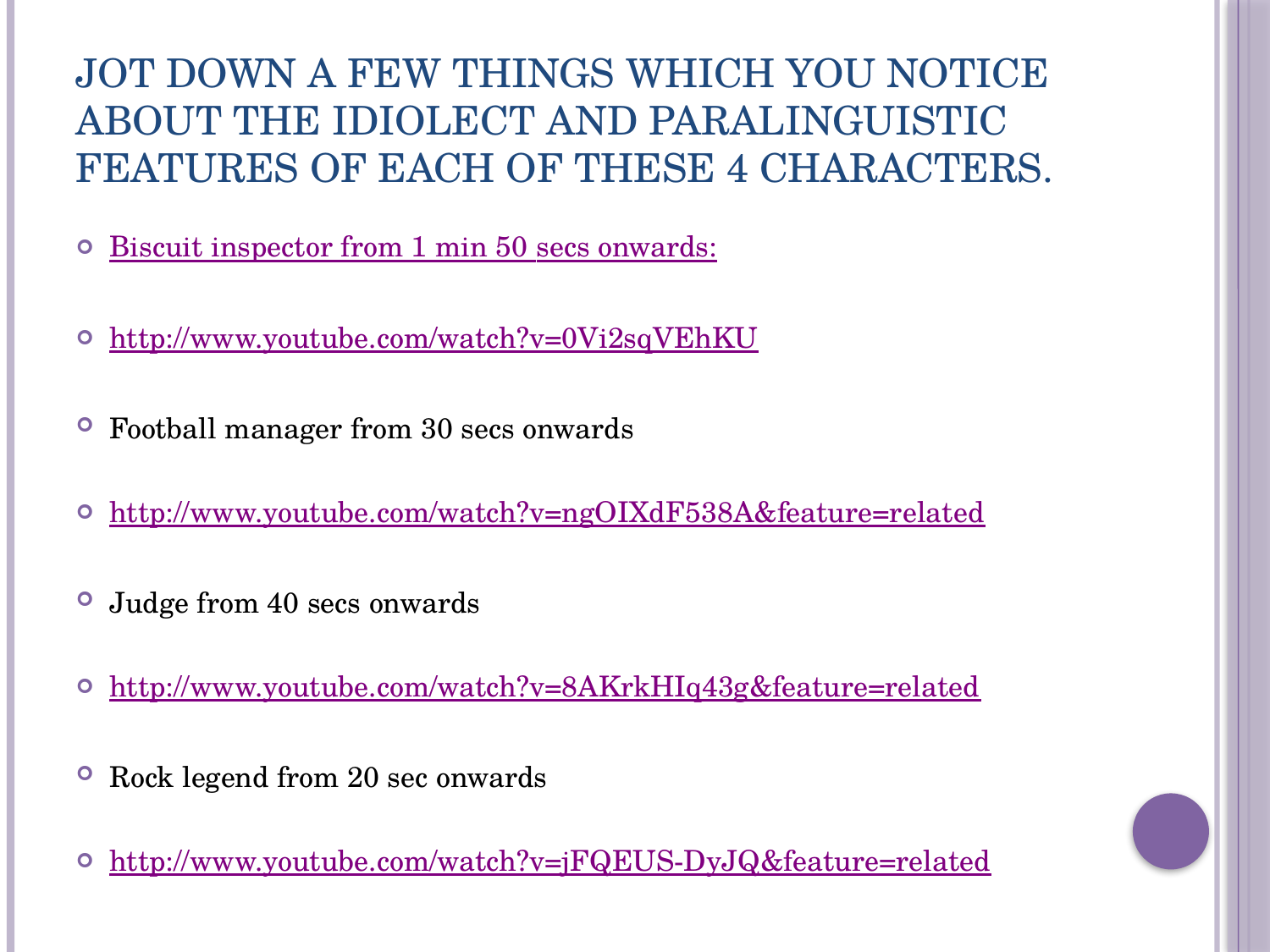

# jot down a few things which you notice about the idiolect and paralinguistic features of each of these 4 characters.
Biscuit inspector from 1 min 50 secs onwards:

http://www.youtube.com/watch?v=0Vi2sqVEhKU

Football manager from 30 secs onwards

http://www.youtube.com/watch?v=ngOIXdF538A&feature=related

Judge from 40 secs onwards

http://www.youtube.com/watch?v=8AKrkHIq43g&feature=related

Rock legend from 20 sec onwards

http://www.youtube.com/watch?v=jFQEUS-DyJQ&feature=related